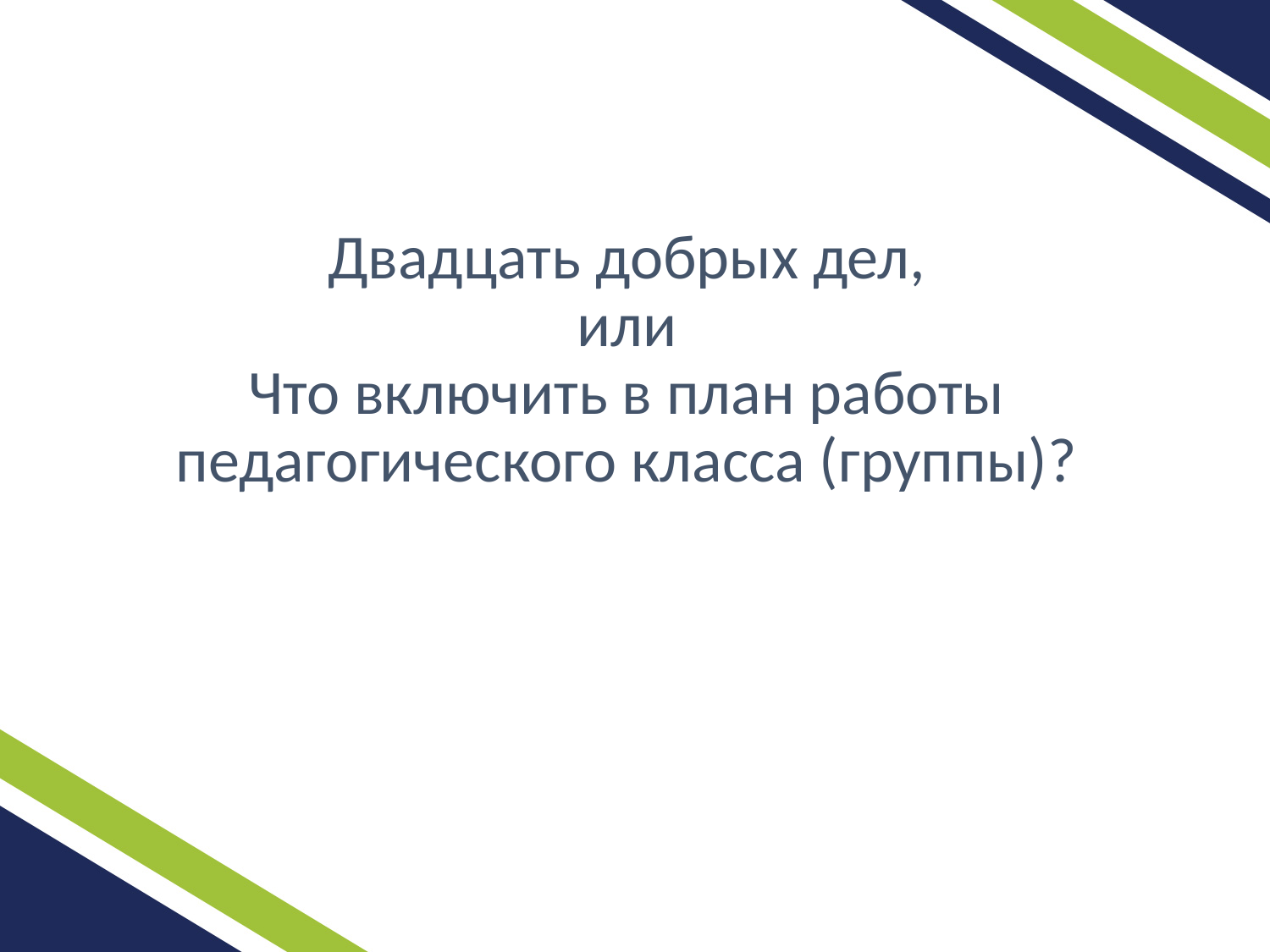

# Двадцать добрых дел, или Что включить в план работы педагогического класса (группы)?